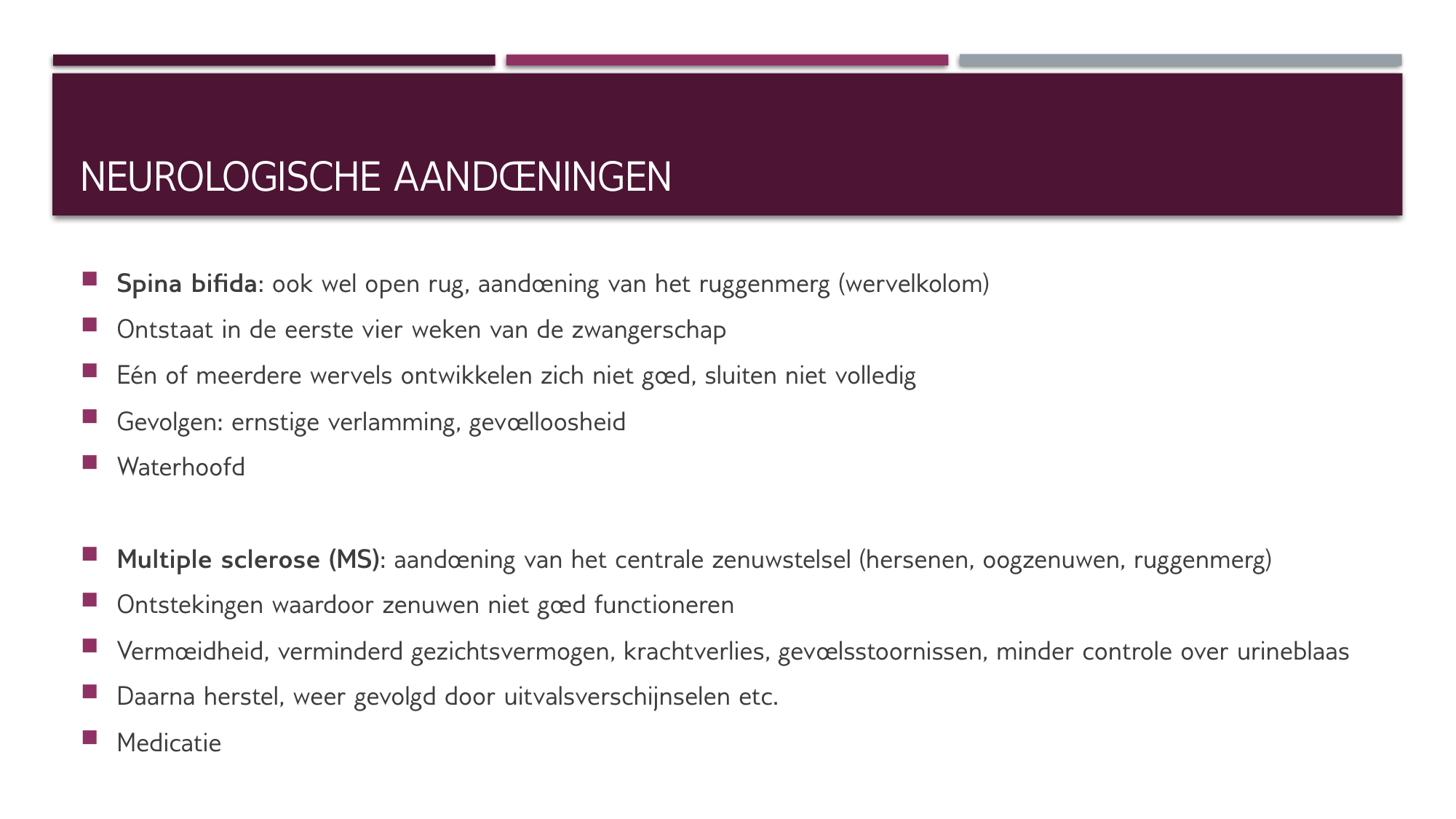

# Neurologische aandoeningen
Spina bifida: ook wel open rug, aandoening van het ruggenmerg (wervelkolom)
Ontstaat in de eerste vier weken van de zwangerschap
Eén of meerdere wervels ontwikkelen zich niet goed, sluiten niet volledig
Gevolgen: ernstige verlamming, gevoelloosheid
Waterhoofd

Multiple sclerose (MS): aandoening van het centrale zenuwstelsel (hersenen, oogzenuwen, ruggenmerg)
Ontstekingen waardoor zenuwen niet goed functioneren
Vermoeidheid, verminderd gezichtsvermogen, krachtverlies, gevoelsstoornissen, minder controle over urineblaas
Daarna herstel, weer gevolgd door uitvalsverschijnselen etc.
Medicatie